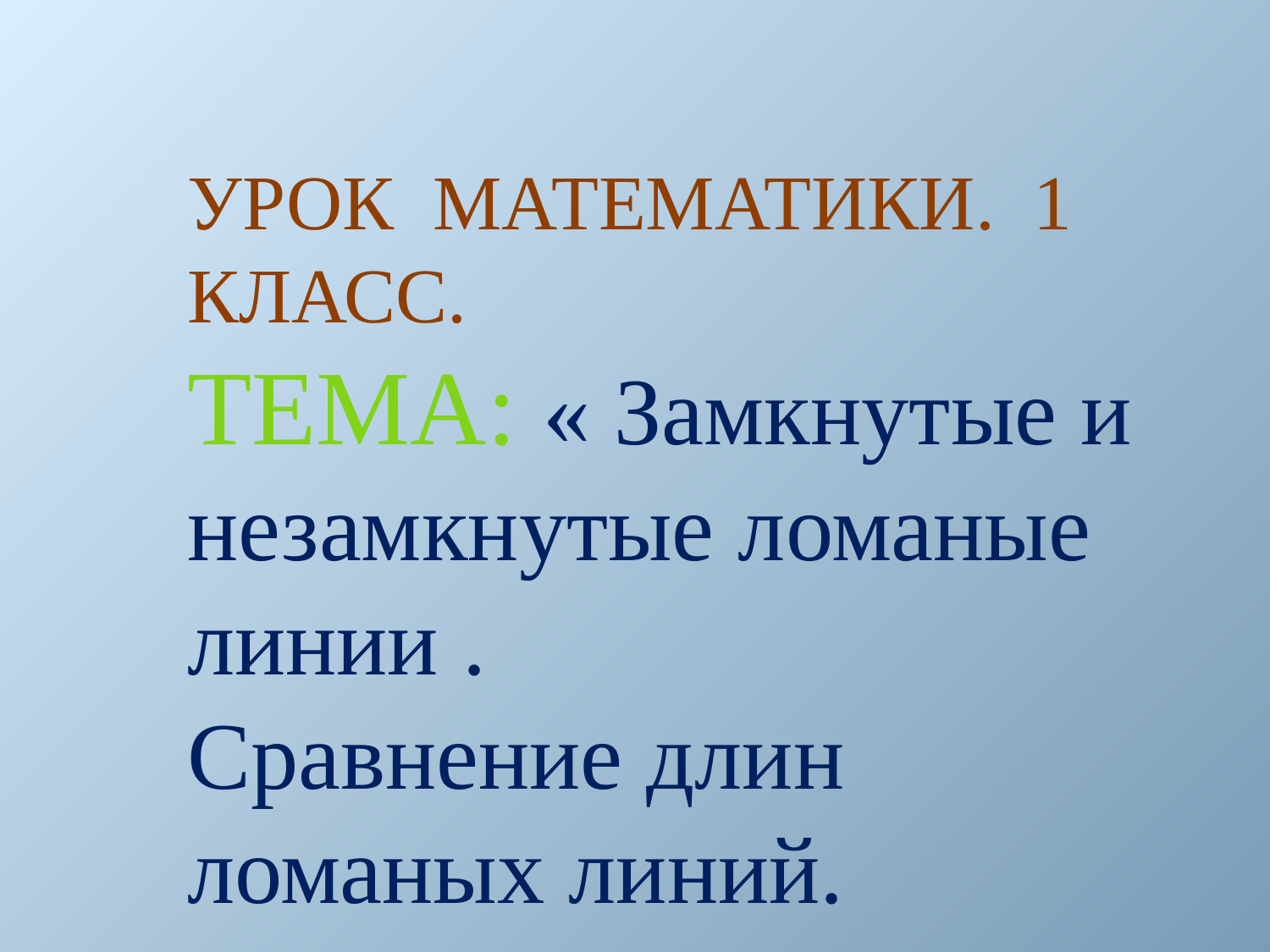

УРОК  МАТЕМАТИКИ.  1 КЛАСС.
ТЕМА: « Замкнутые и незамкнутые ломаные линии .
Сравнение длин ломаных линий.